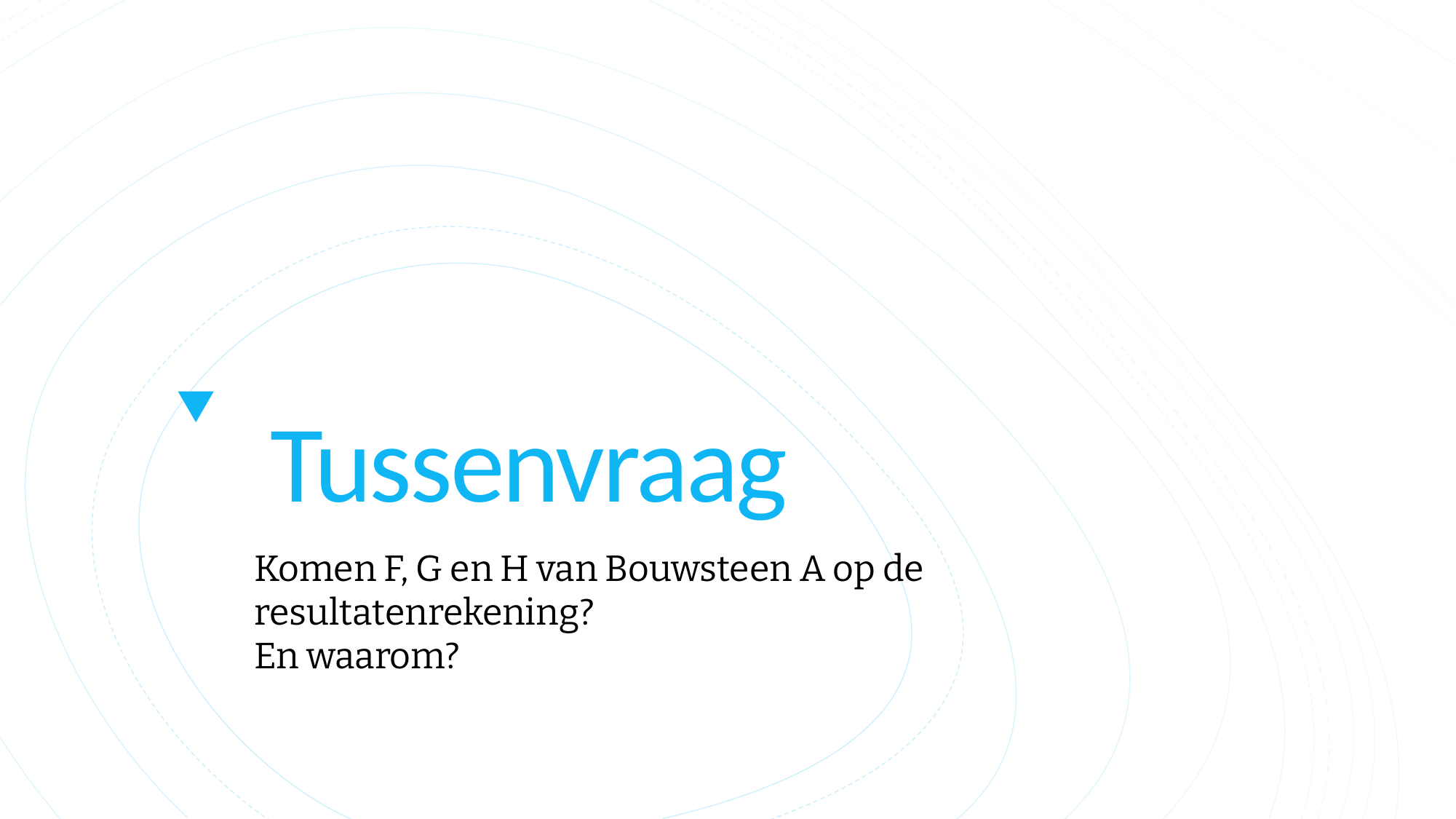

# Tussenvraag

Komen F, G en H van Bouwsteen A op de resultatenrekening?
En waarom?